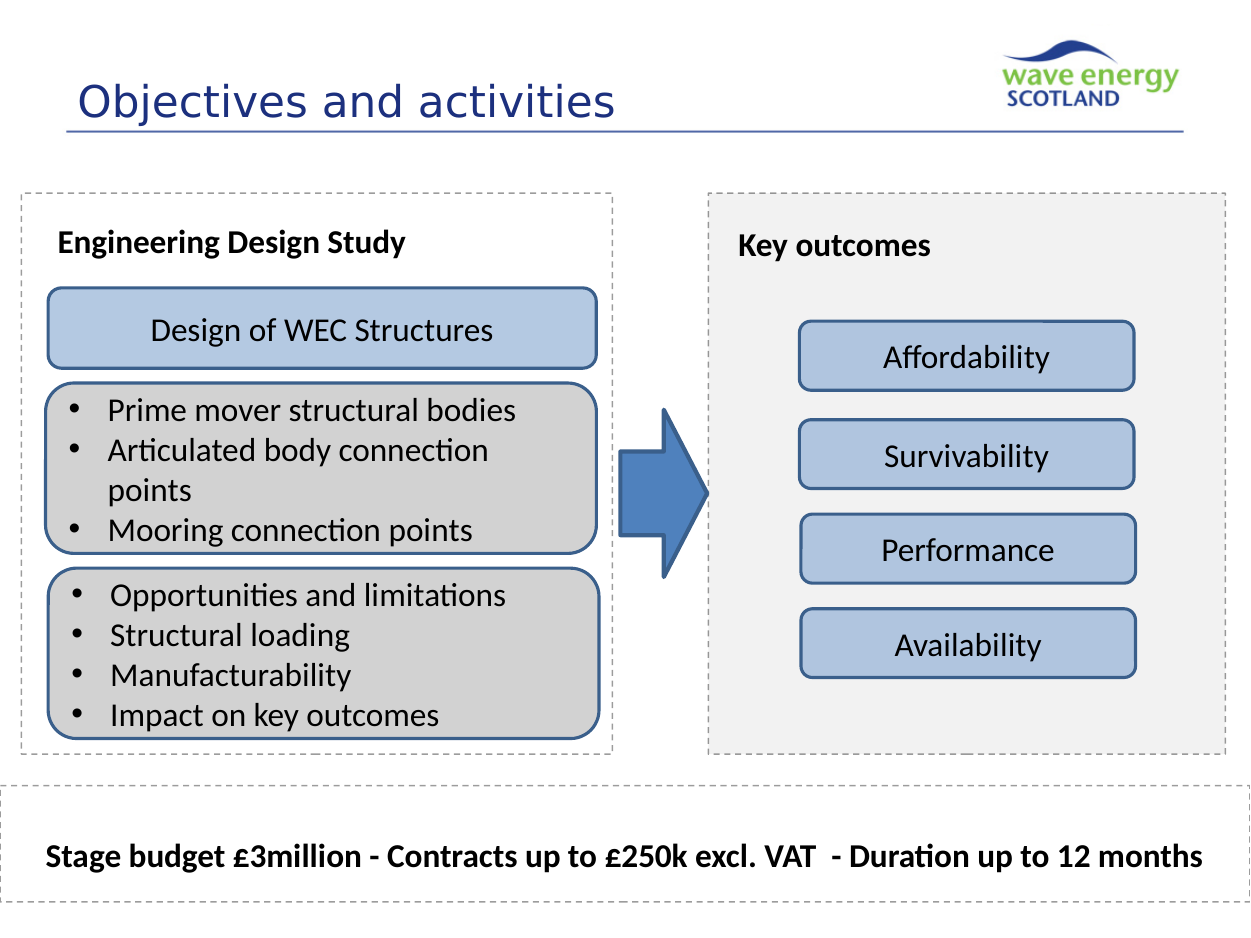

# Objectives and activities

Engineering Design Study

Key outcomes
Design of WEC Structures
Affordability
Prime mover structural bodies
Articulated body connection points
Mooring connection points

Survivability
Performance
Opportunities and limitations
Structural loading
Manufacturability
Impact on key outcomes
Availability
Stage budget £3million - Contracts up to £250k excl. VAT  - Duration up to 12 months